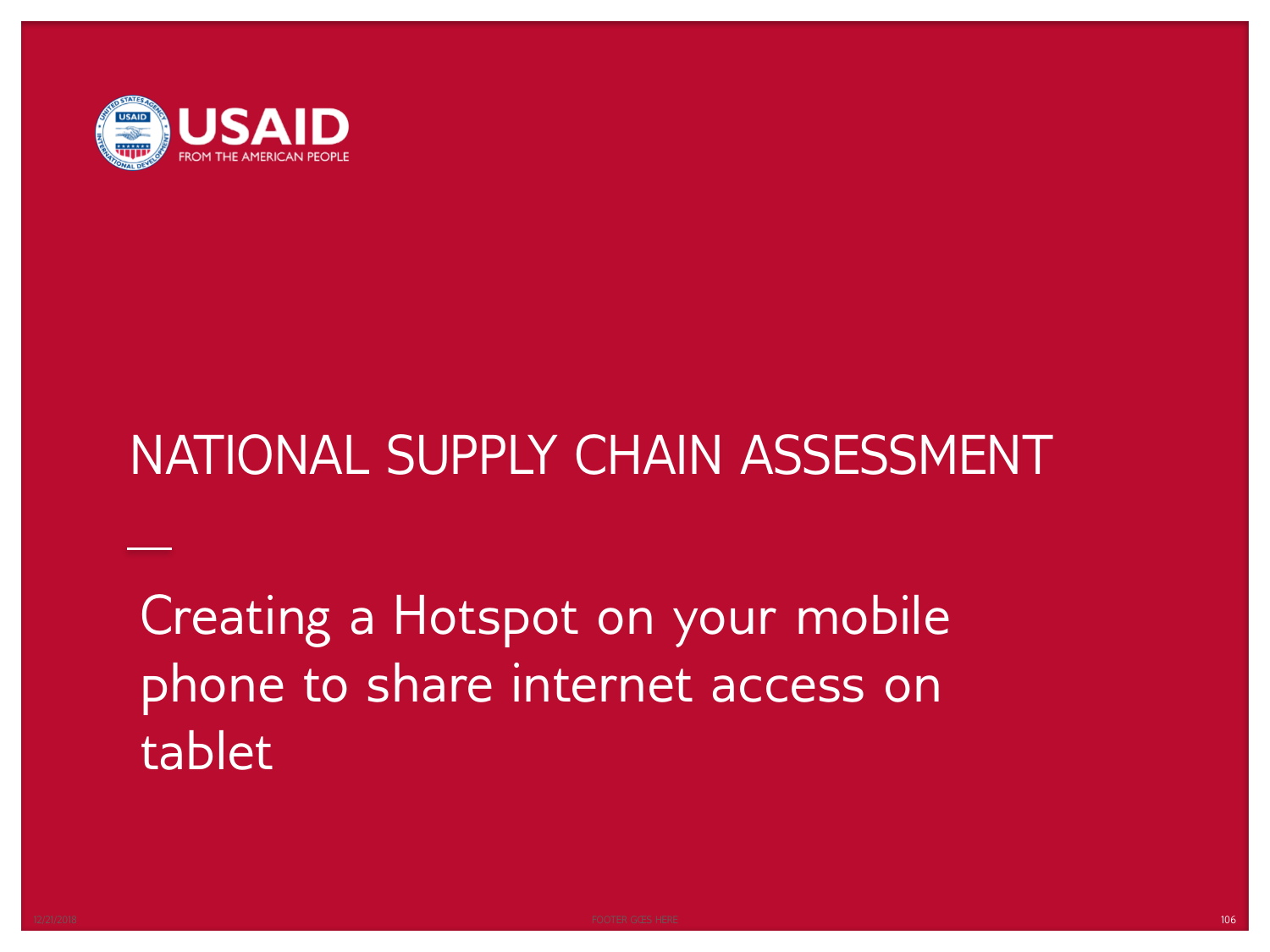

# Creating a Hotspot on your mobile phone to share internet access on tablet Name, Title
12/21/2018
FOOTER GOES HERE
106